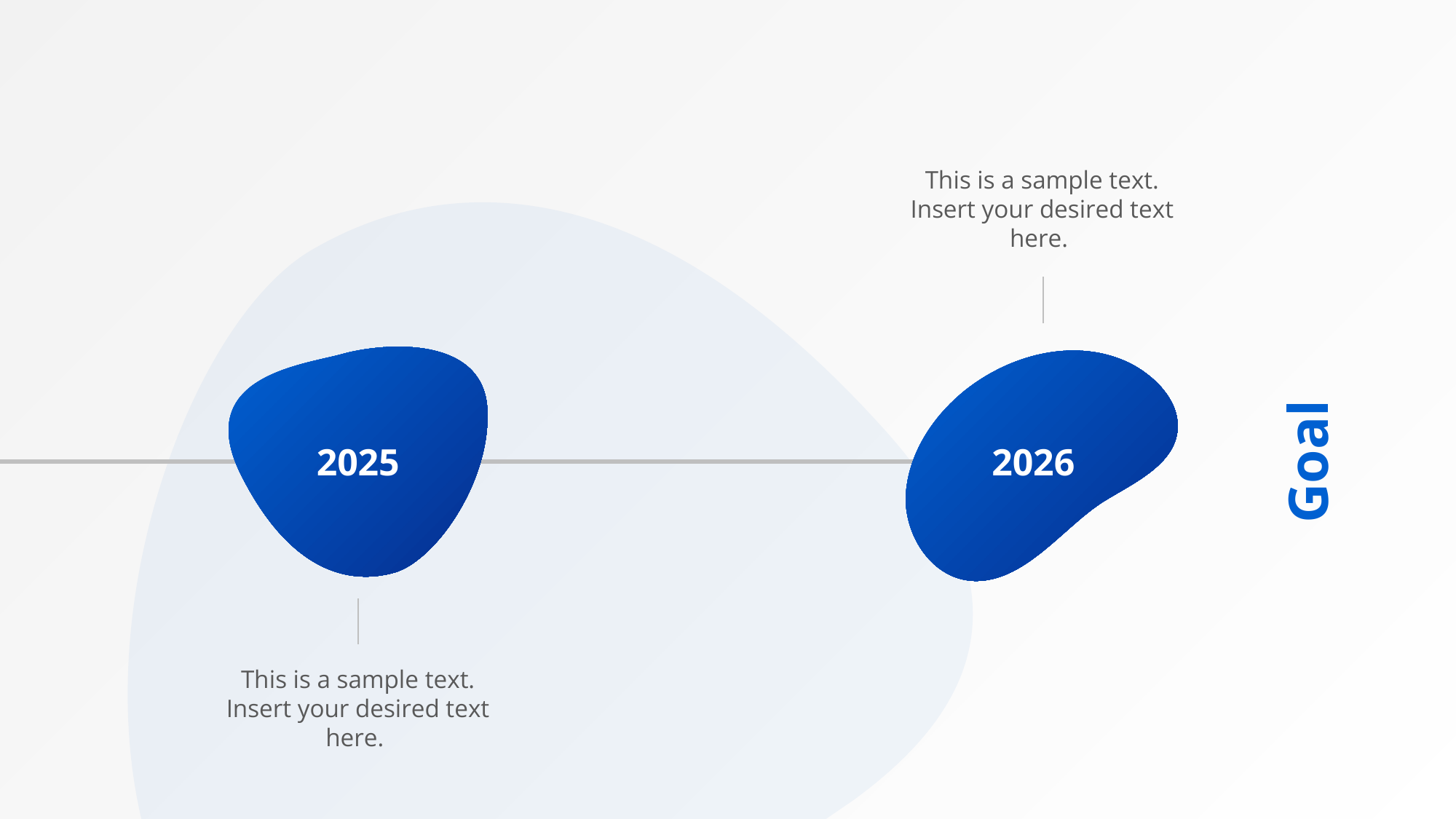

This is a sample text. Insert your desired text here.

2026

Goal
2025
This is a sample text. Insert your desired text here.